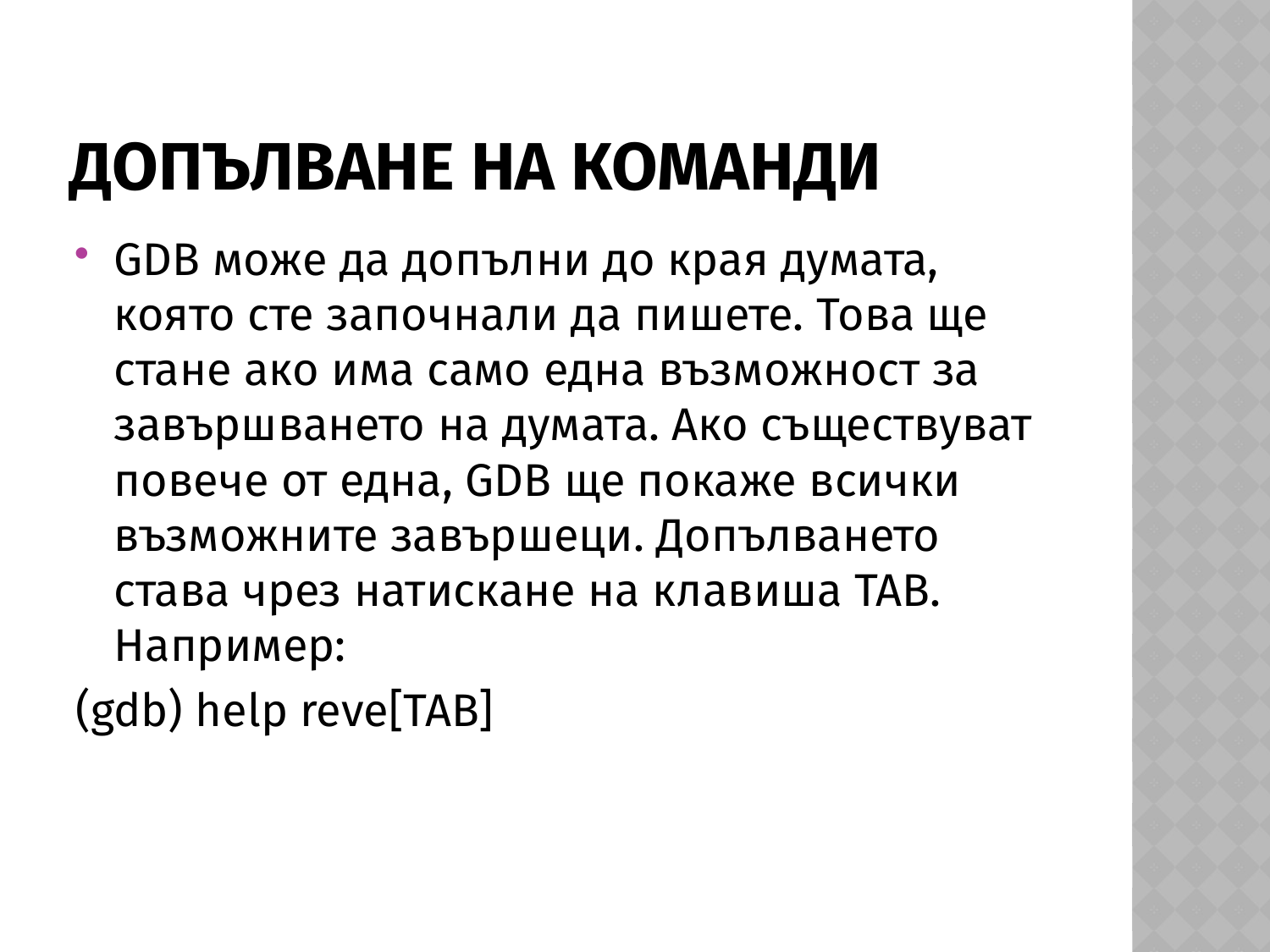

# Допълване на команди
GDB може да допълни до края думата, която сте започнали да пишете. Това ще стане ако има само една възможност за завършването на думата. Ако съществуват повече от една, GDB ще покаже всички възможните завършеци. Допълването става чрез натискане на клавиша TAB. Например:
(gdb) help reve[TAB]